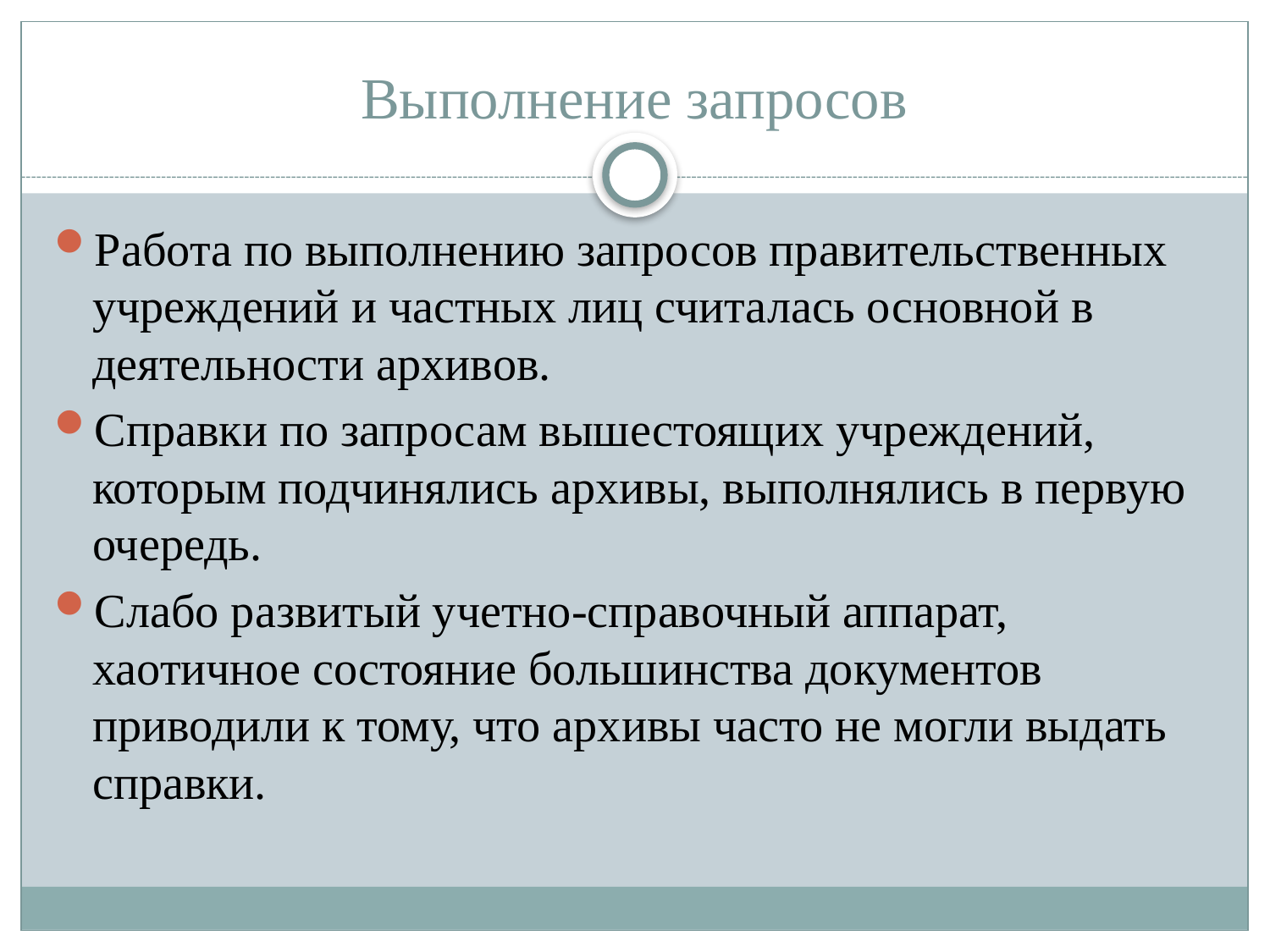

# Выполнение запросов
Работа по выполнению запросов правительственных учреждений и частных лиц считалась основной в деятельности архивов.
Справки по запросам вышестоящих учреждений, которым подчинялись архивы, выполнялись в первую очередь.
Слабо развитый учетно-справочный аппарат, хаотичное состояние большинства документов приводили к тому, что архивы часто не могли выдать справки.